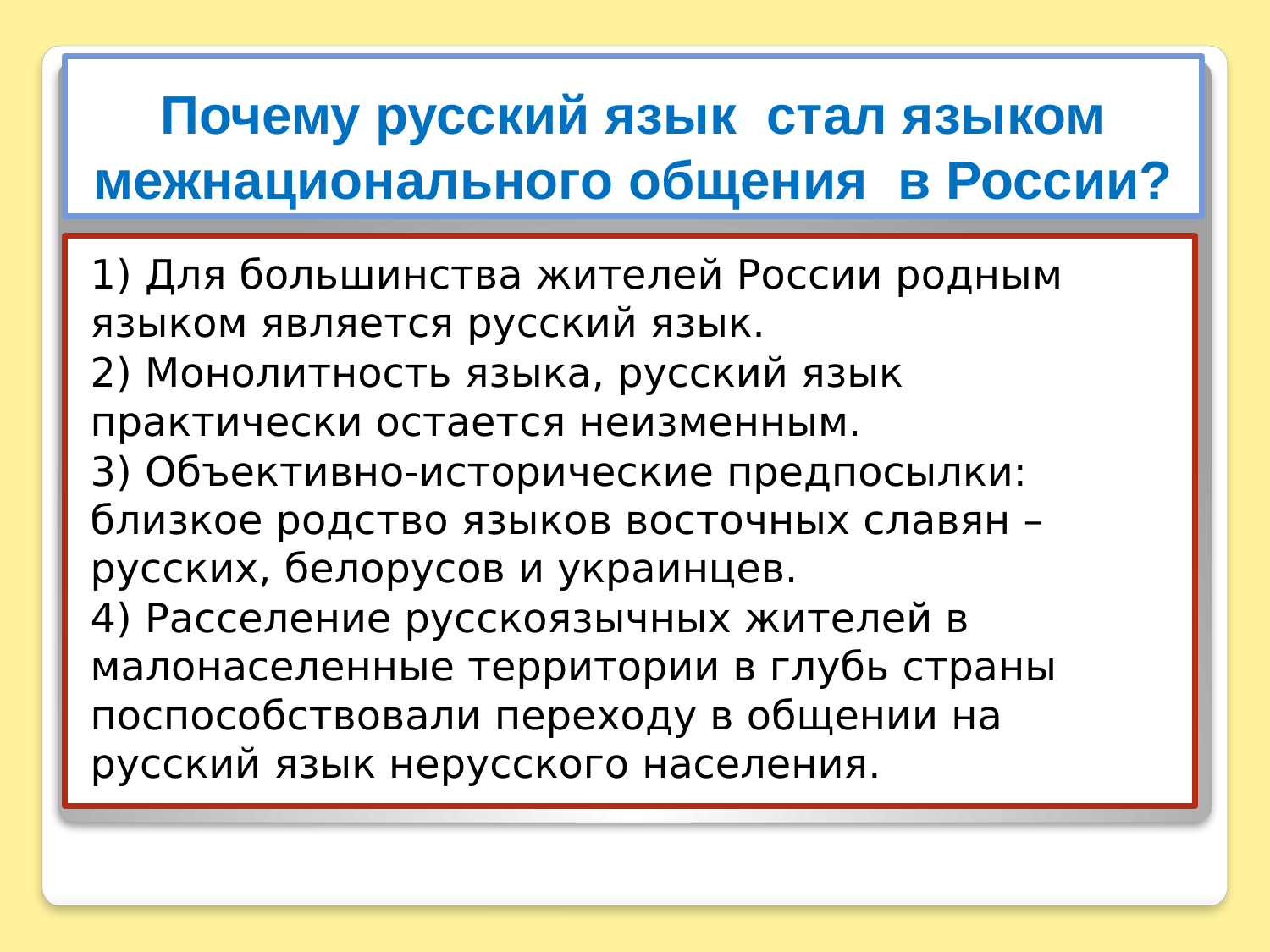

# Почему русский язык  стал языком межнационального общения  в России?
1) Для большинства жителей России родным языком является русский язык.
2) Монолитность языка, русский язык практически остается неизменным.
3) Объективно-исторические предпосылки:  близкое родство языков восточных славян – русских, белорусов и украинцев.
4) Расселение русскоязычных жителей в малонаселенные территории в глубь страны  поспособствовали переходу в общении на русский язык нерусского населения.